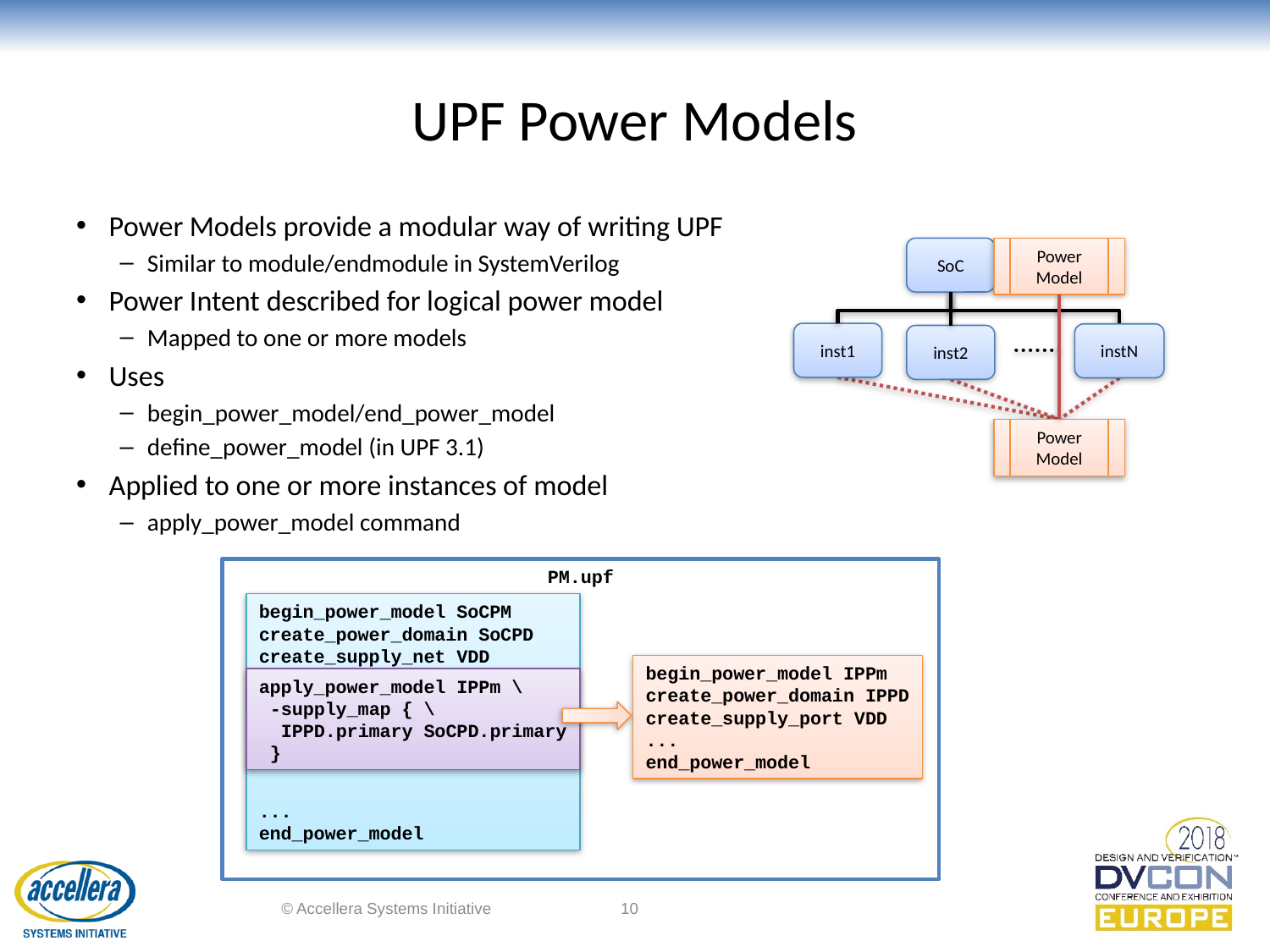

# UPF Power Models
Power Models provide a modular way of writing UPF
Similar to module/endmodule in SystemVerilog
Power Intent described for logical power model
Mapped to one or more models
Uses
begin_power_model/end_power_model
define_power_model (in UPF 3.1)
Applied to one or more instances of model
apply_power_model command
SoC
Power Model
Power Model
inst1
instN
inst2
PM.upf
begin_power_model SoCPM
create_power_domain SoCPD
create_supply_net VDD
apply_power_model IPPm \
 -supply_map { \
  IPPD.primary SoCPD.primary
 }

...
end_power_model
begin_power_model IPPm
create_power_domain IPPD
create_supply_port VDD
...
end_power_model
apply_power_model IPPm \
 -supply_map { \
  IPPD.primary SoCPD.primary
 }

© Accellera Systems Initiative
10